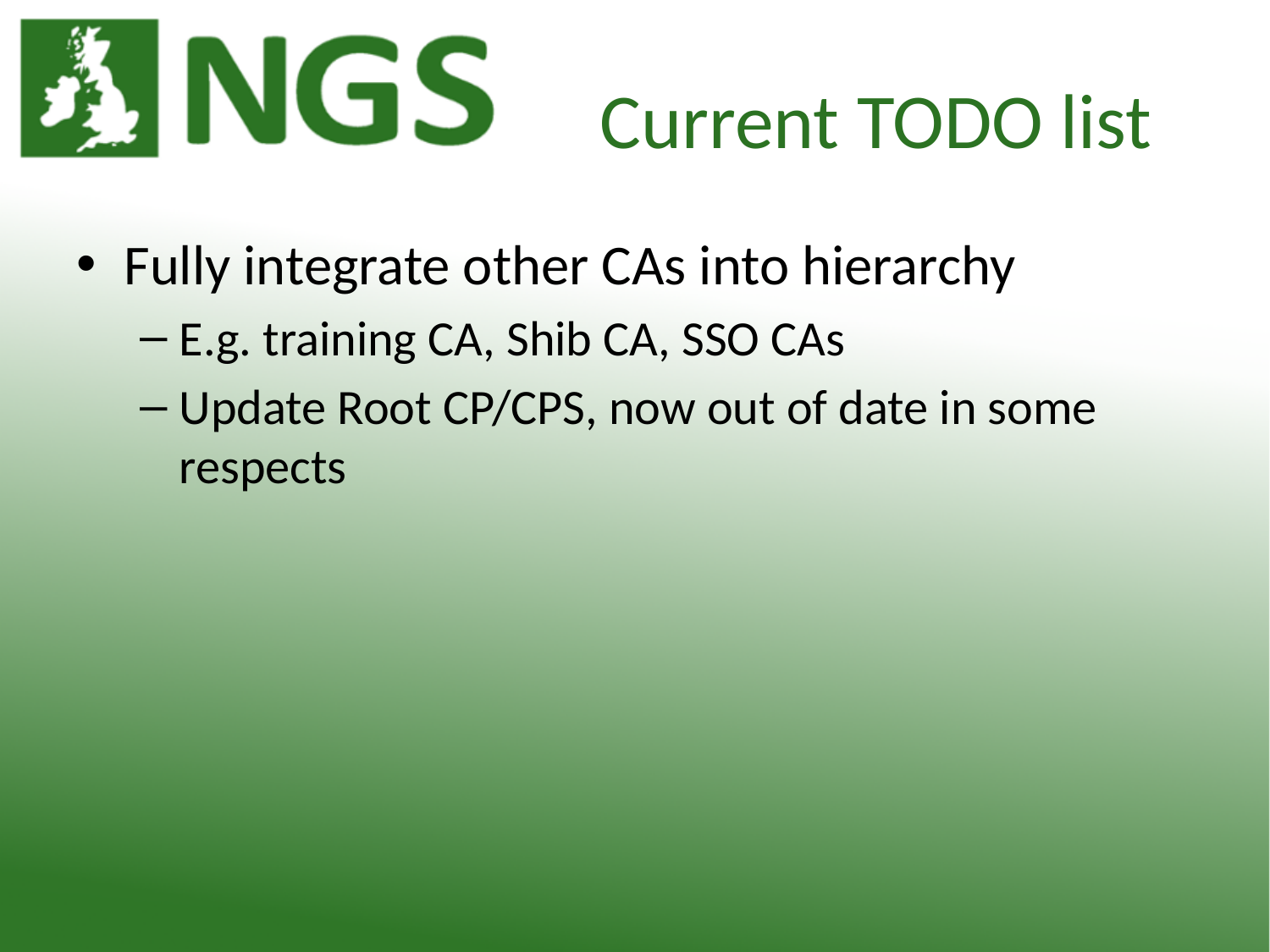

# Current TODO list
Fully integrate other CAs into hierarchy
E.g. training CA, Shib CA, SSO CAs
Update Root CP/CPS, now out of date in some respects